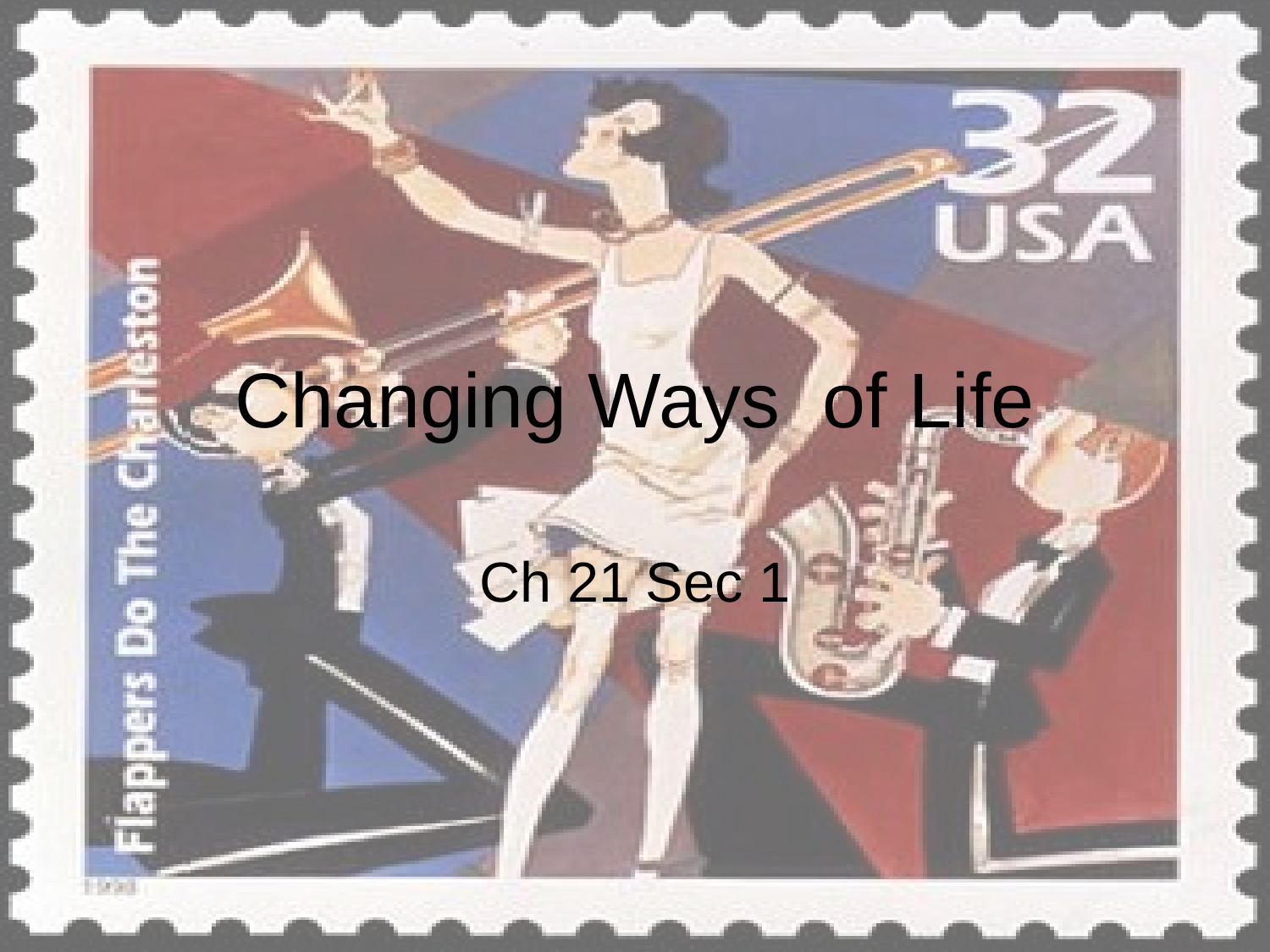

# Changing Ways  of Life
Ch 21 Sec 1